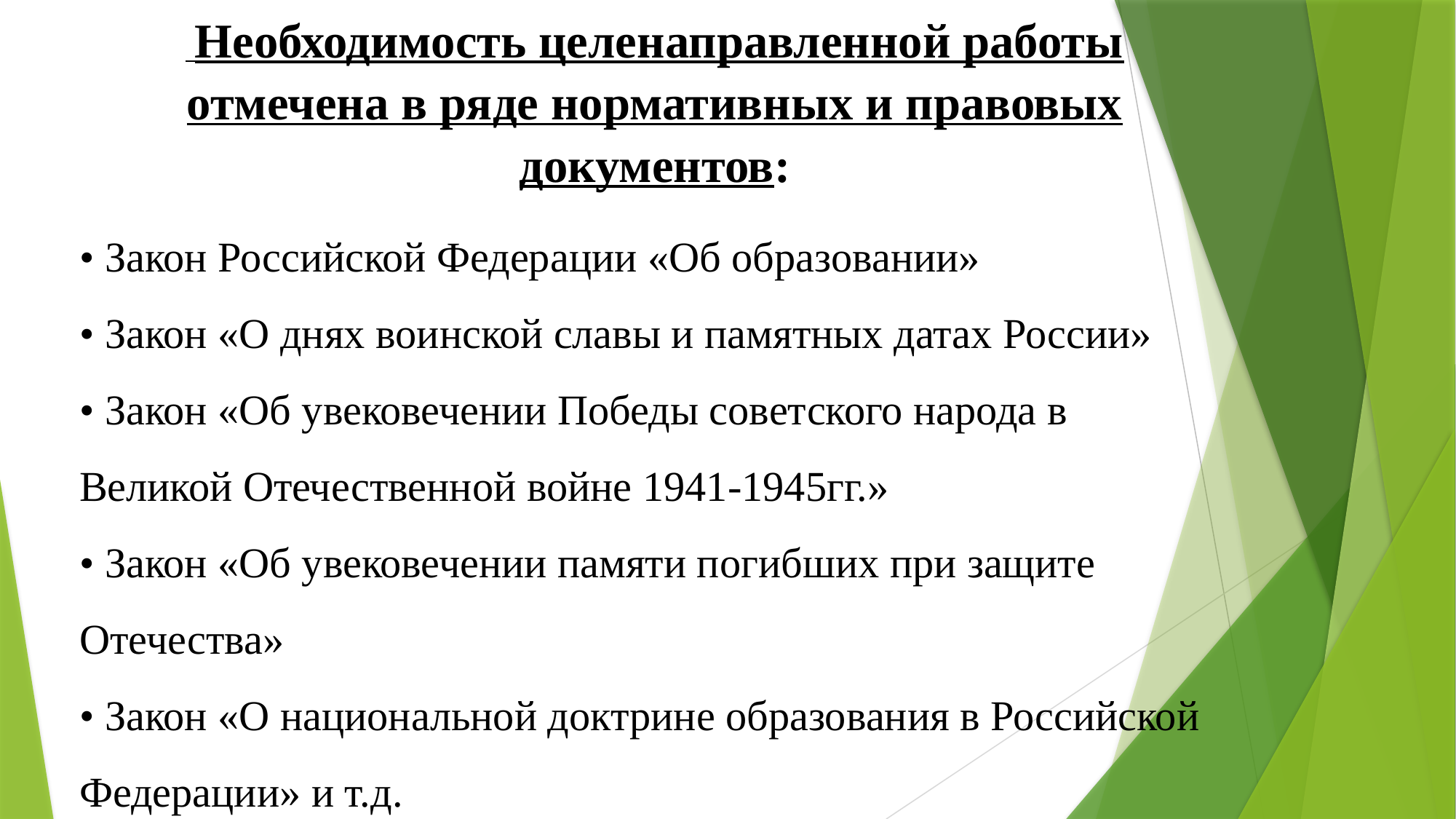

Необходимость целенаправленной работы отмечена в ряде нормативных и правовых документов:
• Закон Российской Федерации «Об образовании»
• Закон «О днях воинской славы и памятных датах России»
• Закон «Об увековечении Победы советского народа в Великой Отечественной войне 1941-1945гг.»
• Закон «Об увековечении памяти погибших при защите Отечества»
• Закон «О национальной доктрине образования в Российской Федерации» и т.д.